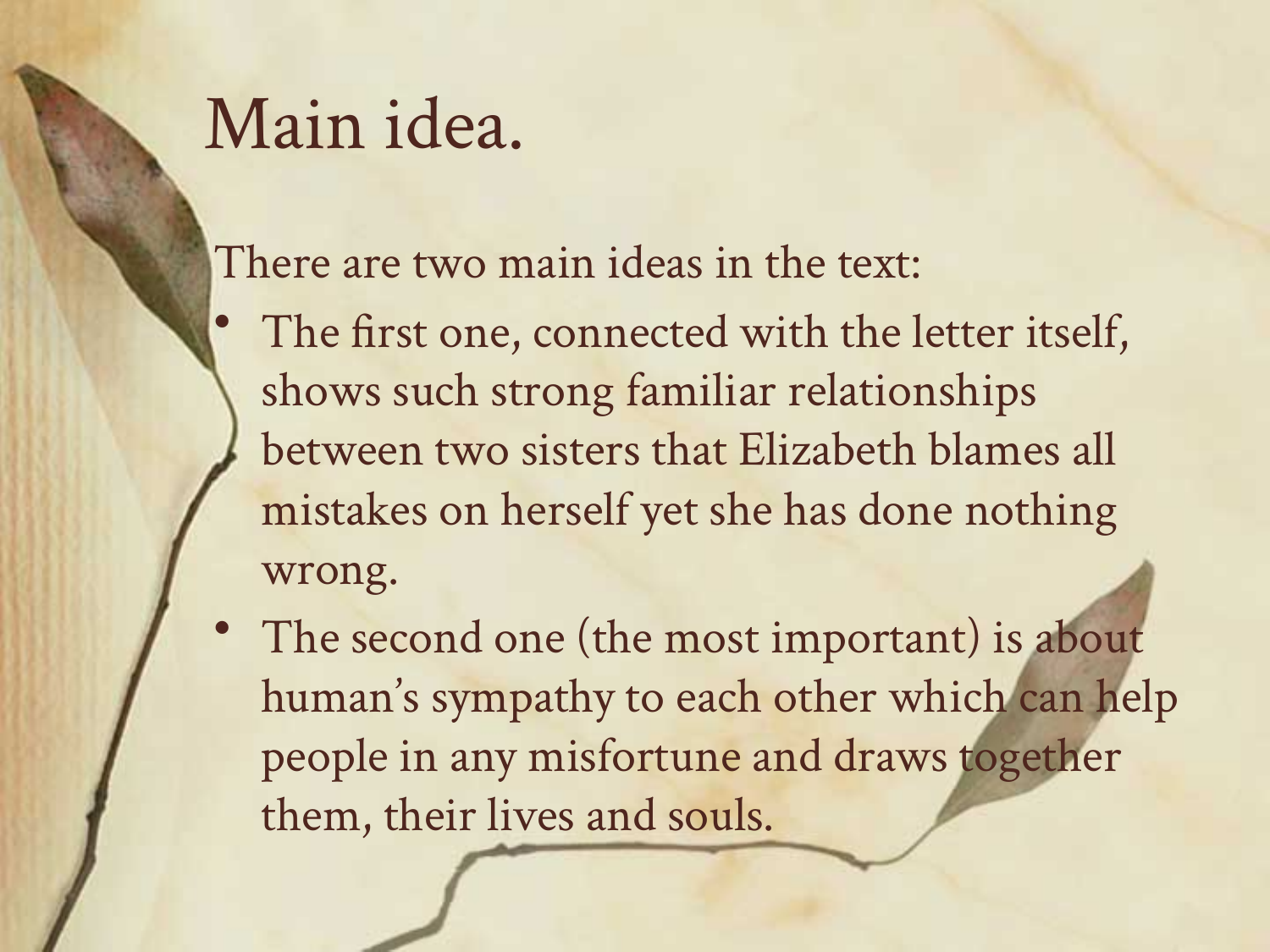

Main idea.
There are two main ideas in the text:
The first one, connected with the letter itself, shows such strong familiar relationships between two sisters that Elizabeth blames all mistakes on herself yet she has done nothing wrong.
The second one (the most important) is about human’s sympathy to each other which can help people in any misfortune and draws together them, their lives and souls.